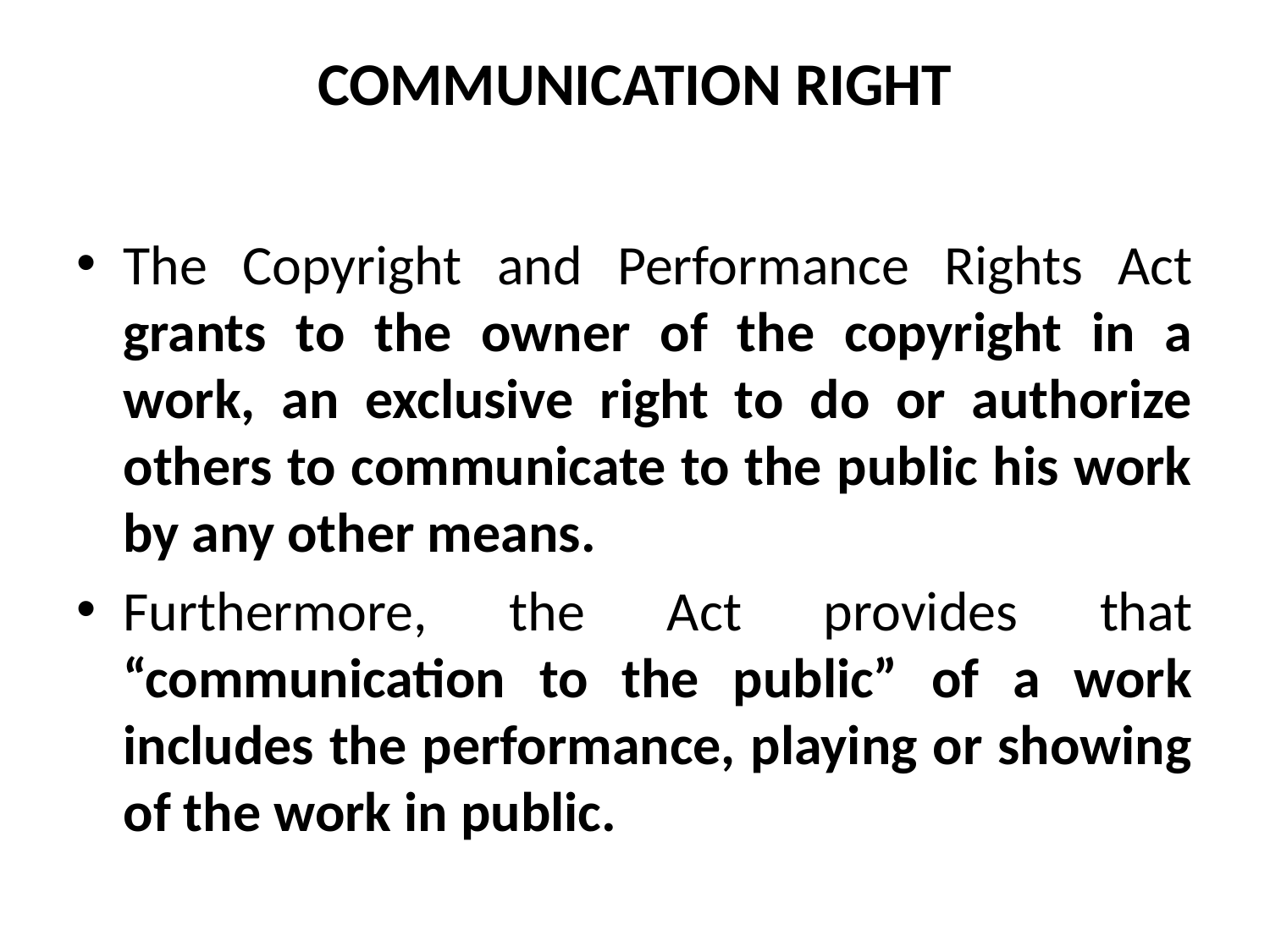

# COMMUNICATION RIGHT
The Copyright and Performance Rights Act grants to the owner of the copyright in a work, an exclusive right to do or authorize others to communicate to the public his work by any other means.
Furthermore, the Act provides that “communication to the public” of a work includes the performance, playing or showing of the work in public.